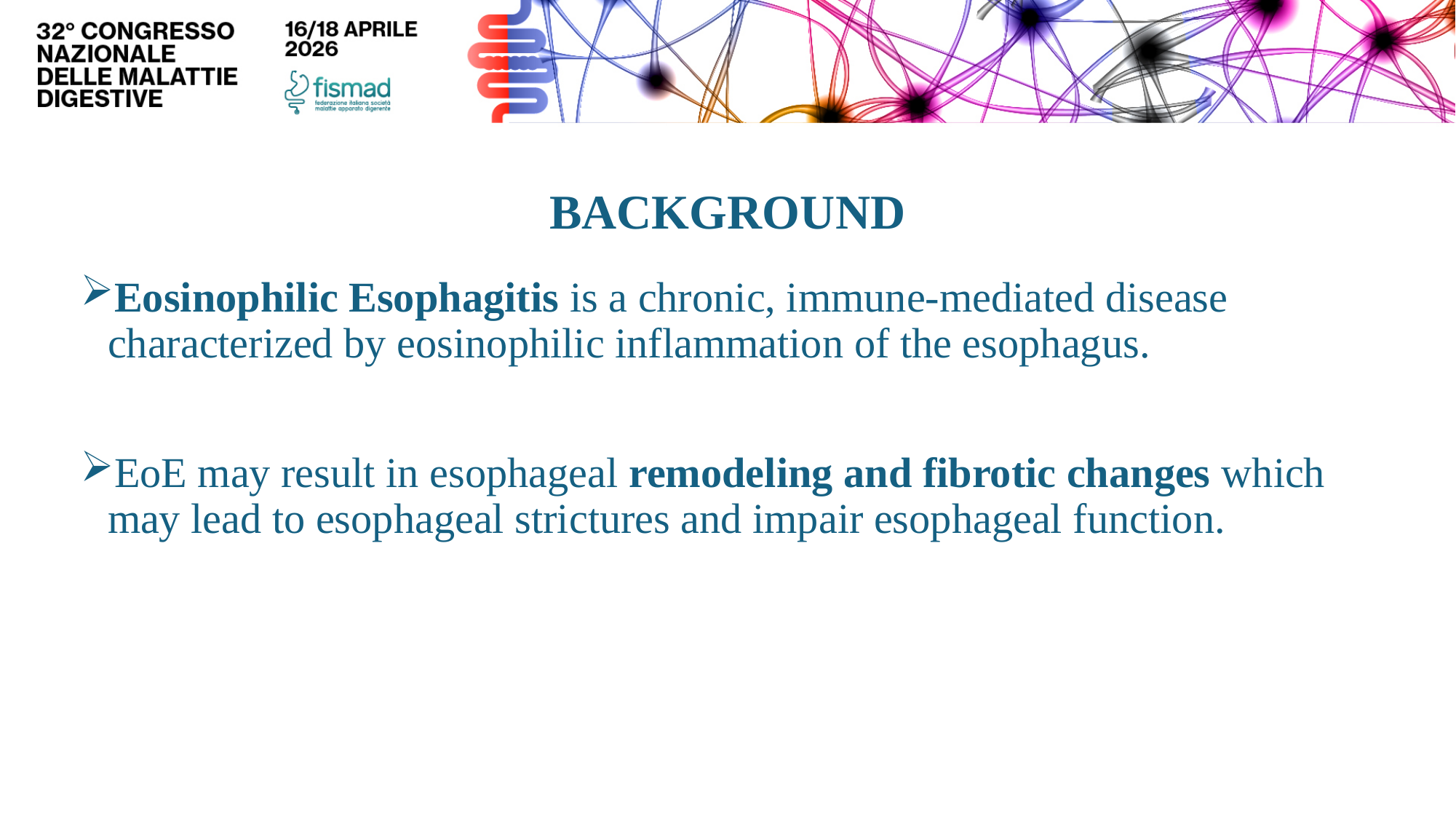

BACKGROUND

Eosinophilic Esophagitis is a chronic, immune-mediated disease characterized by eosinophilic inflammation of the esophagus.

EoE may result in esophageal remodeling and fibrotic changes which may lead to esophageal strictures and impair esophageal function.